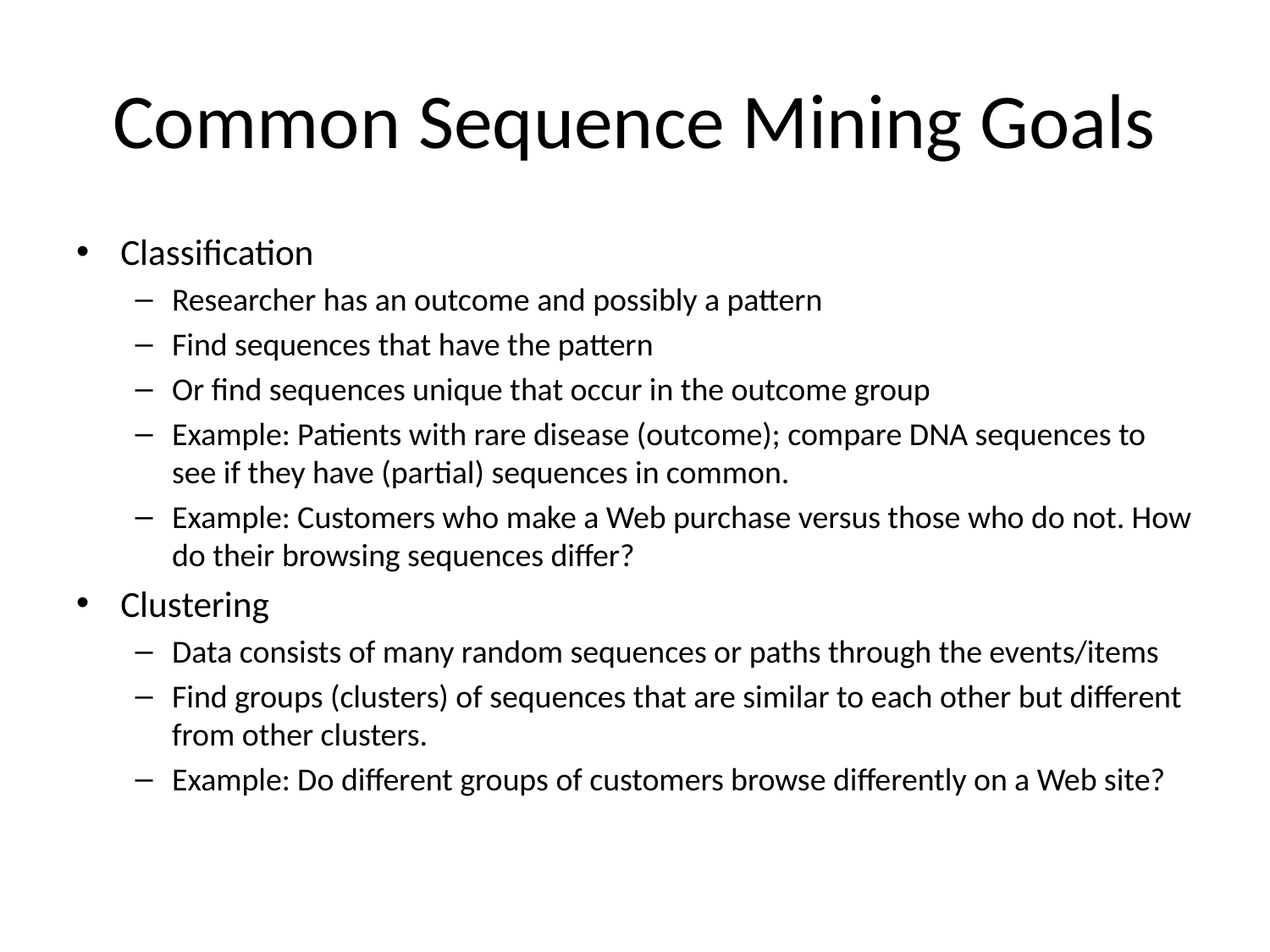

# Common Sequence Mining Goals
Classification
Researcher has an outcome and possibly a pattern
Find sequences that have the pattern
Or find sequences unique that occur in the outcome group
Example: Patients with rare disease (outcome); compare DNA sequences to see if they have (partial) sequences in common.
Example: Customers who make a Web purchase versus those who do not. How do their browsing sequences differ?
Clustering
Data consists of many random sequences or paths through the events/items
Find groups (clusters) of sequences that are similar to each other but different from other clusters.
Example: Do different groups of customers browse differently on a Web site?